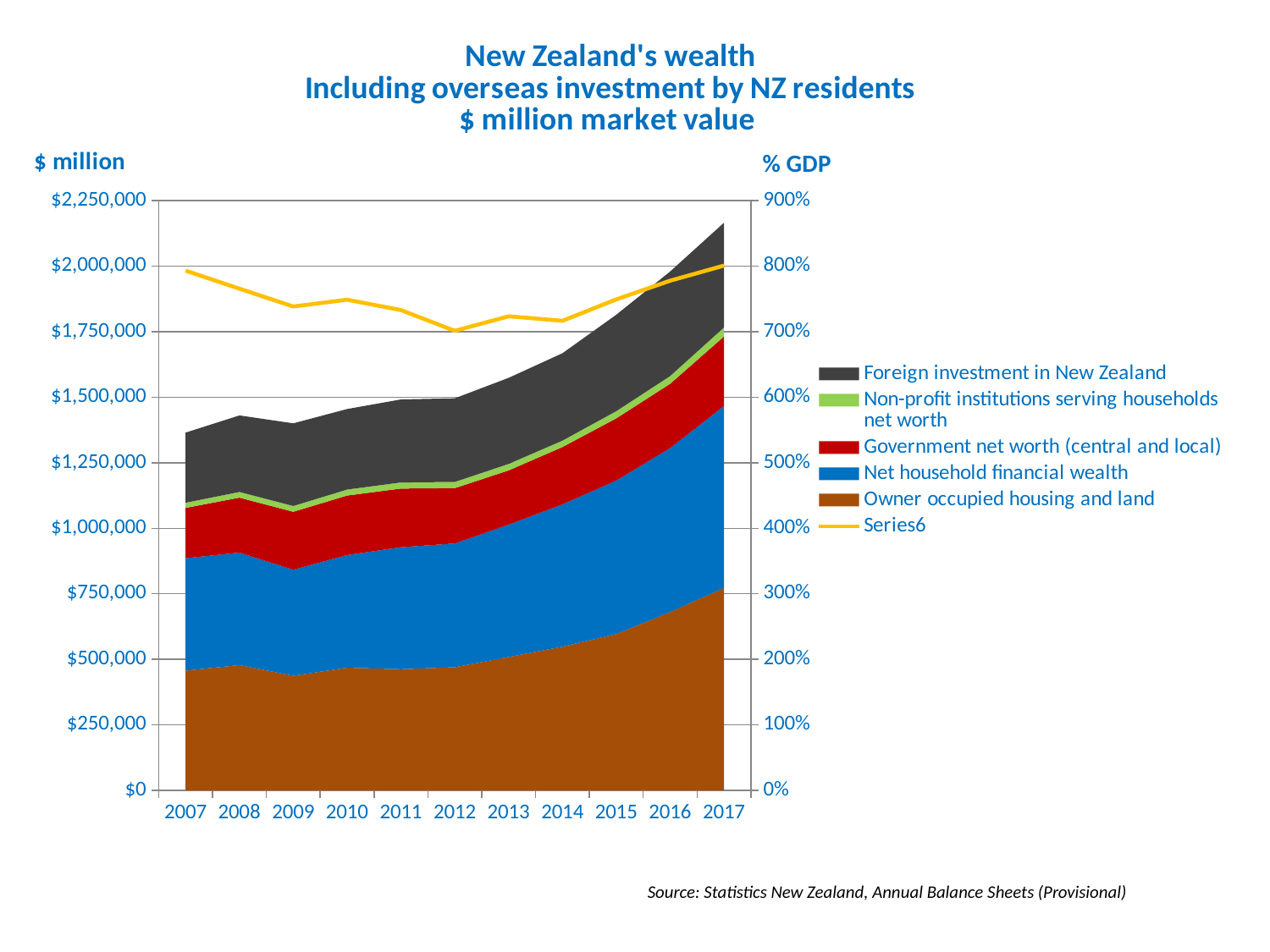

### Chart: New Zealand's wealth
Including overseas investment by NZ residents
$ million market value

| Category | Owner occupied housing and land | Net household financial wealth | Government net worth (central and local) | Non-profit institutions serving households net worth | Foreign investment in New Zealand  |  |
|---|---|---|---|---|---|---|
| 2007 | 456682.0 | 429101.0 | 191967.0 | 19645.0 | 267739.0 | 793.166077902761 |
| 2008 | 478026.0 | 429015.0 | 209681.0 | 21842.0 | 292043.0 | 765.6364395350331 |
| 2009 | 437374.0 | 404414.0 | 221017.0 | 22092.0 | 315537.0 | 738.500885926426 |
| 2010 | 468016.0 | 429639.0 | 227145.0 | 22962.0 | 307196.0 | 748.8897581865534 |
| 2011 | 462326.0 | 465345.0 | 223780.0 | 23329.0 | 316787.0 | 733.0179916749802 |
| 2012 | 469965.0 | 472163.0 | 210810.0 | 23641.0 | 319457.0 | 701.369888702403 |
| 2013 | 508848.0 | 505221.0 | 206697.0 | 24721.0 | 328499.0 | 723.5386595568632 |
| 2014 | 548186.0 | 543064.0 | 218833.0 | 24668.0 | 333169.0 | 716.7098517955129 |
| 2015 | 596433.0 | 585737.0 | 237417.0 | 27442.0 | 367764.0 | 749.3013980297112 |
| 2016 | 680123.0 | 625991.0 | 245154.0 | 29656.0 | 398664.0 | 777.8830889171817 |
| 2017 | 772537.0 | 694380.0 | 264769.0 | 34533.0 | 399379.0 | 800.9223782120508 |
Source: Statistics New Zealand, Annual Balance Sheets (Provisional)